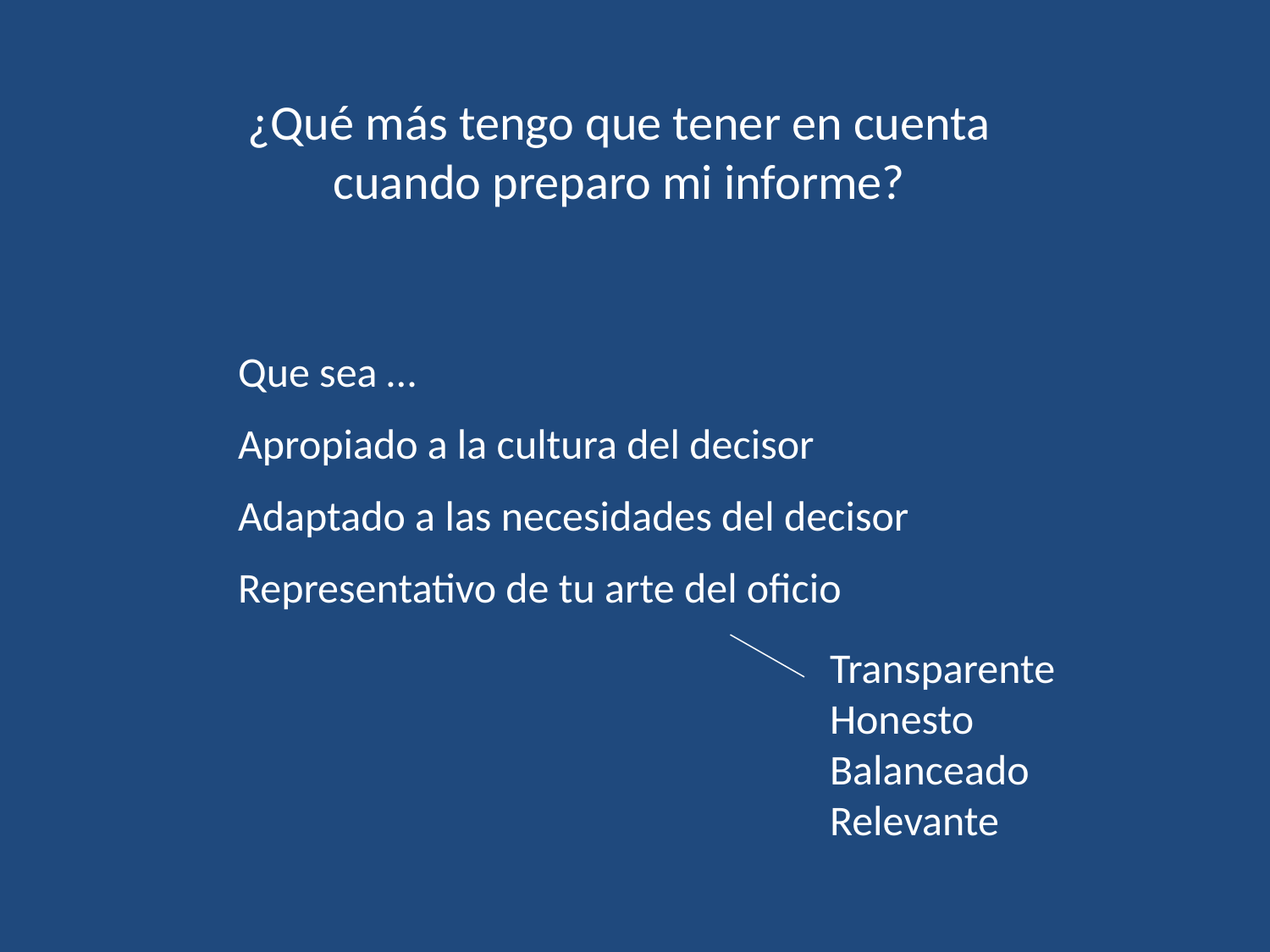

¿Qué más tengo que tener en cuenta cuando preparo mi informe?

Que sea …
Apropiado a la cultura del decisor
Adaptado a las necesidades del decisor
Representativo de tu arte del oficio
Transparente
Honesto
Balanceado
Relevante